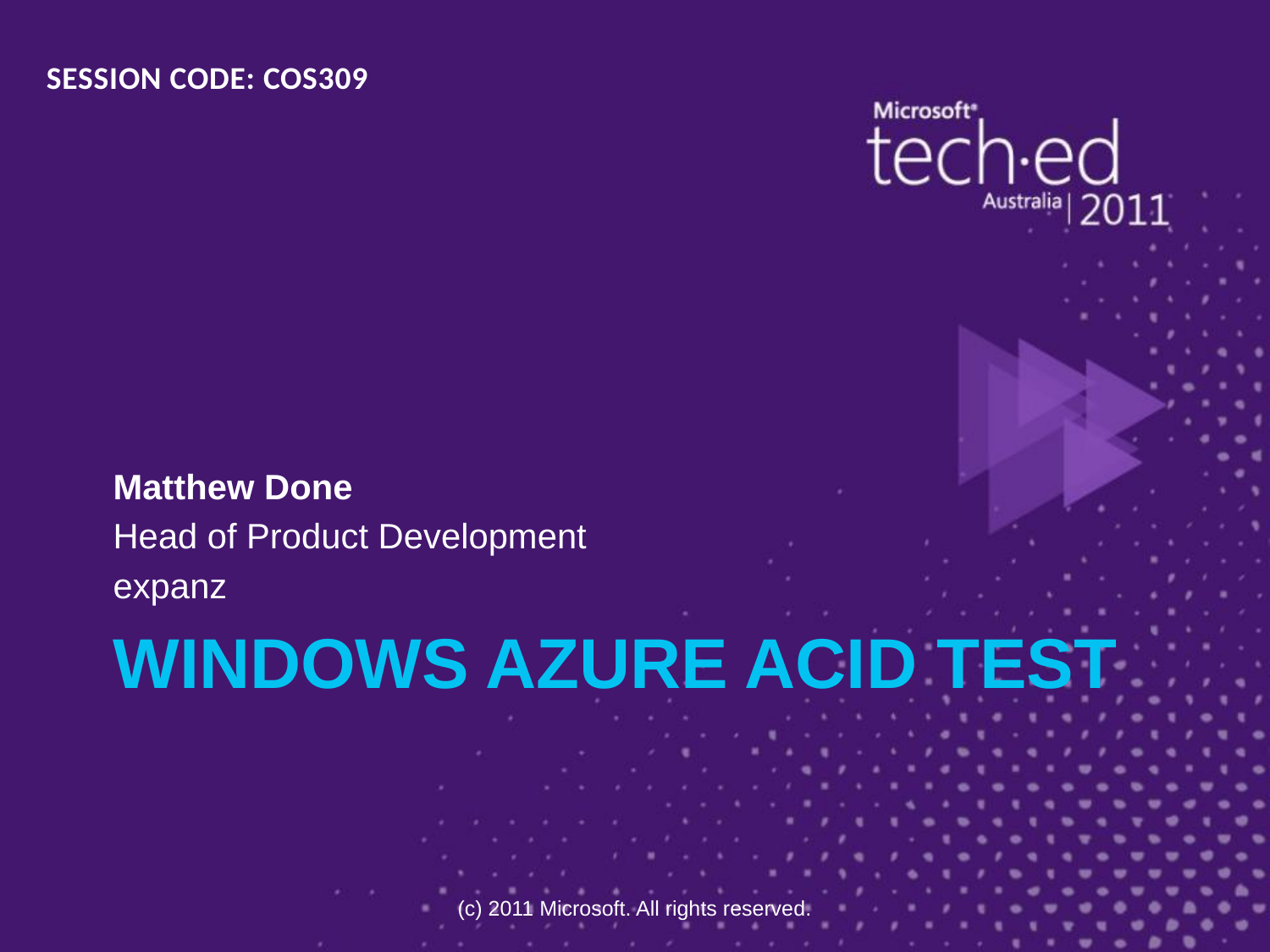

SESSION CODE: COS309
Matthew Done
Head of Product Development
expanz
# Windows Azure Acid Test
(c) 2011 Microsoft. All rights reserved.